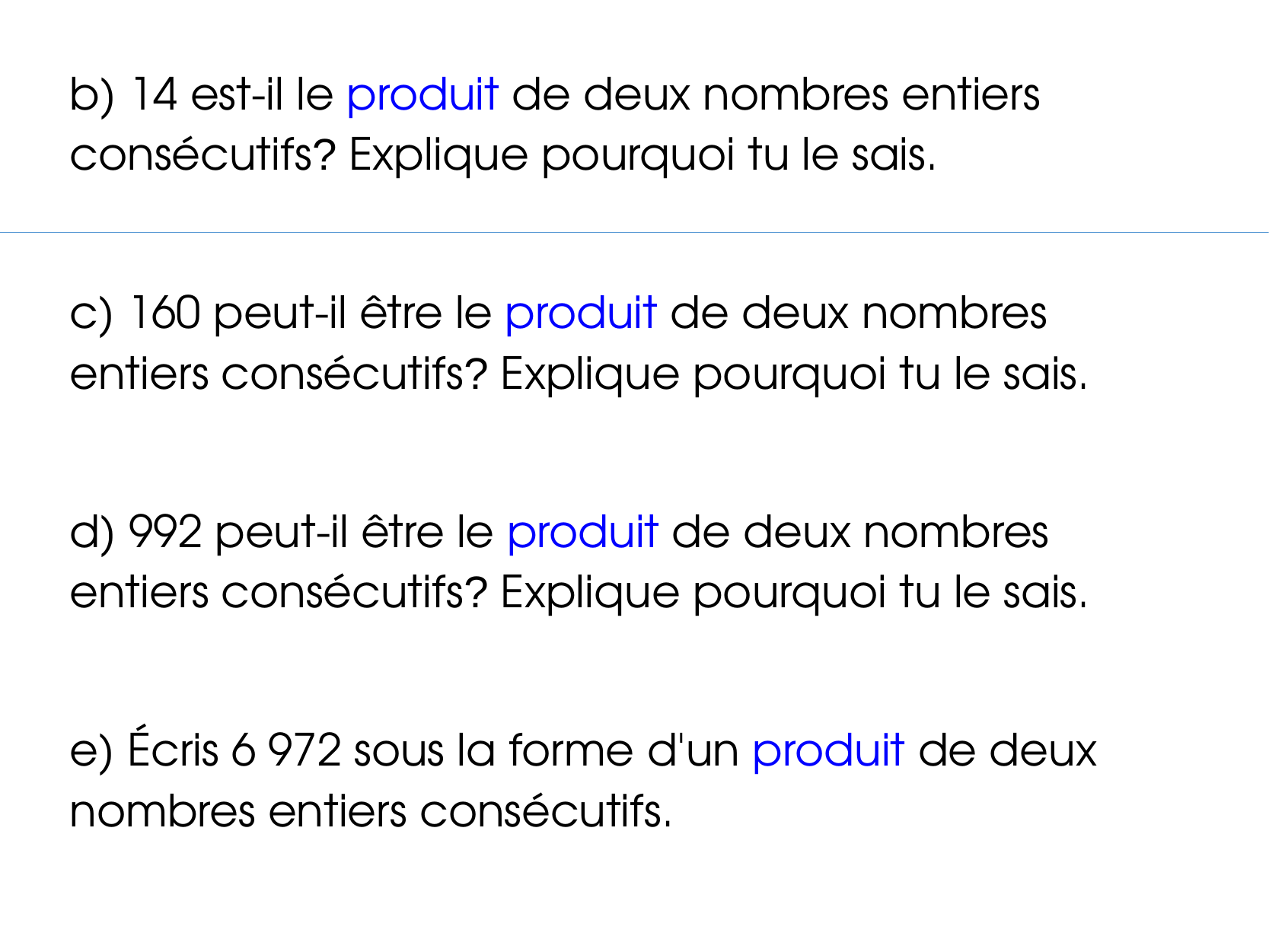

b) 14 est-il le produit de deux nombres entiers consécutifs? Explique pourquoi tu le sais.
c) 160 peut-il être le produit de deux nombres entiers consécutifs? Explique pourquoi tu le sais.
d) 992 peut-il être le produit de deux nombres entiers consécutifs? Explique pourquoi tu le sais.
e) Écris 6 972 sous la forme d'un produit de deux nombres entiers consécutifs.